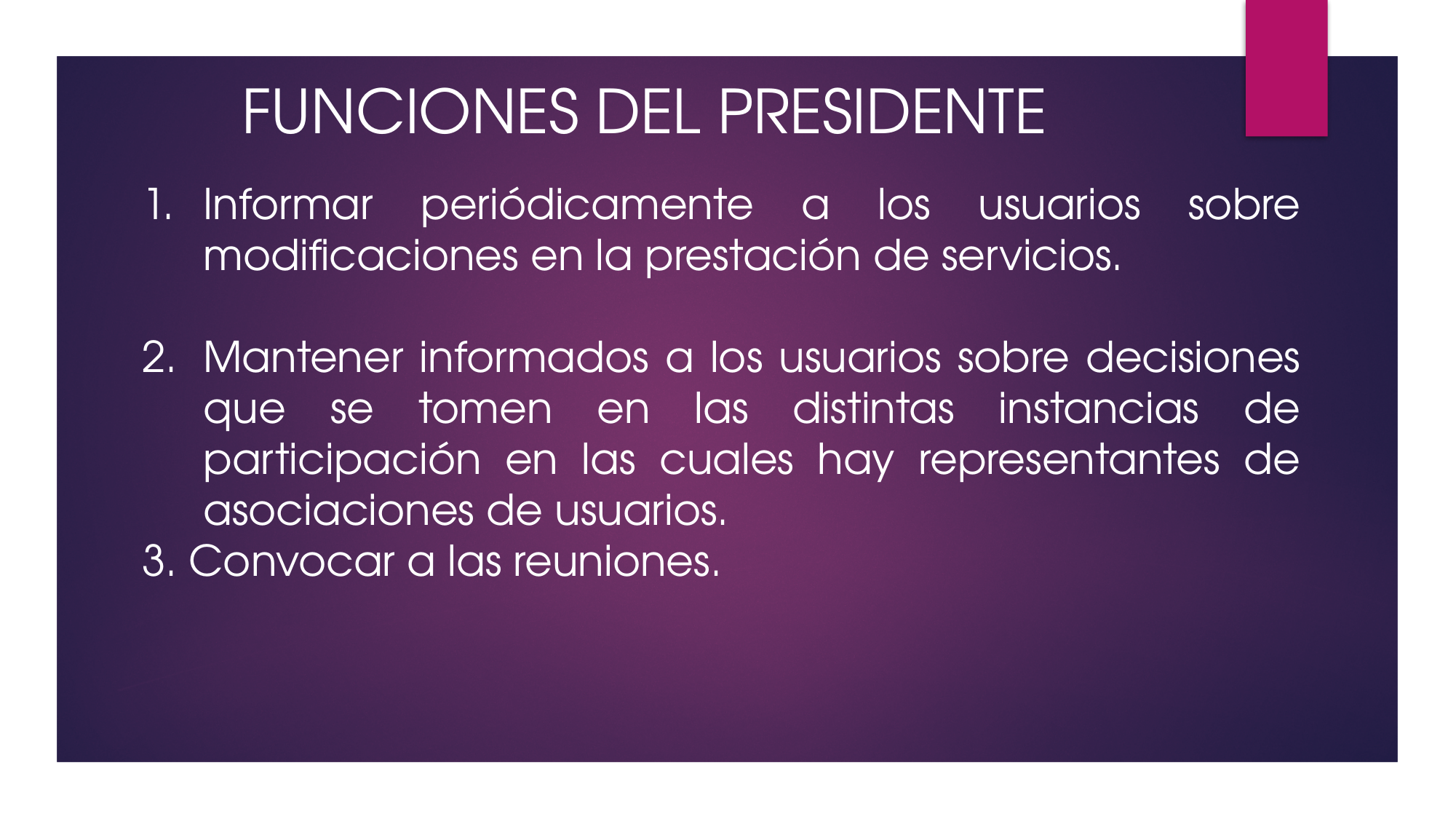

FUNCIONES DEL PRESIDENTE
Informar periódicamente a los usuarios sobre modificaciones en la prestación de servicios.

Mantener informados a los usuarios sobre decisiones que se tomen en las distintas instancias de participación en las cuales hay representantes de asociaciones de usuarios.
3. Convocar a las reuniones.